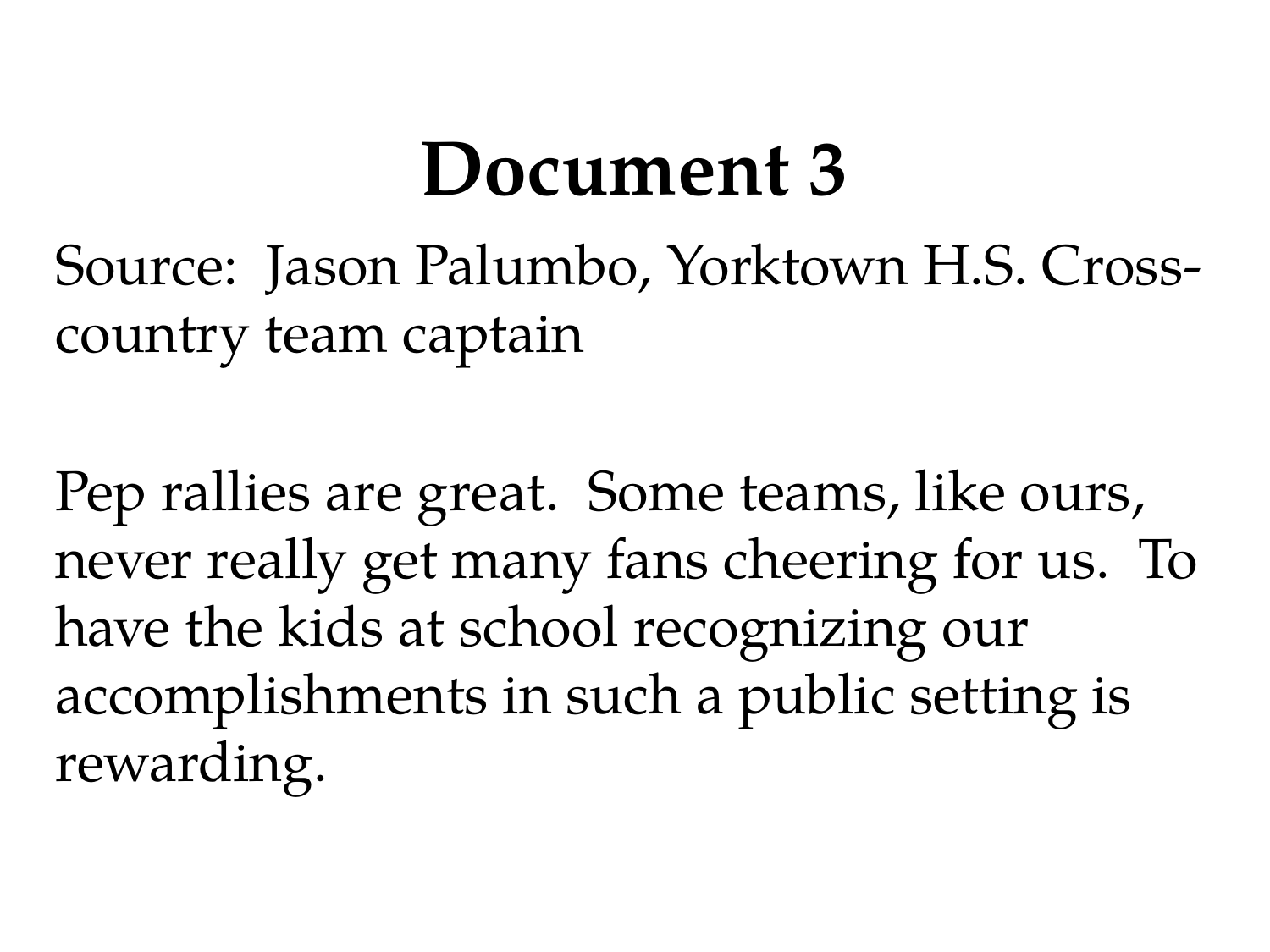

# Document 3
Source:  Jason Palumbo, Yorktown H.S. Cross-country team captain

Pep rallies are great.  Some teams, like ours, never really get many fans cheering for us.  To have the kids at school recognizing our accomplishments in such a public setting is rewarding.